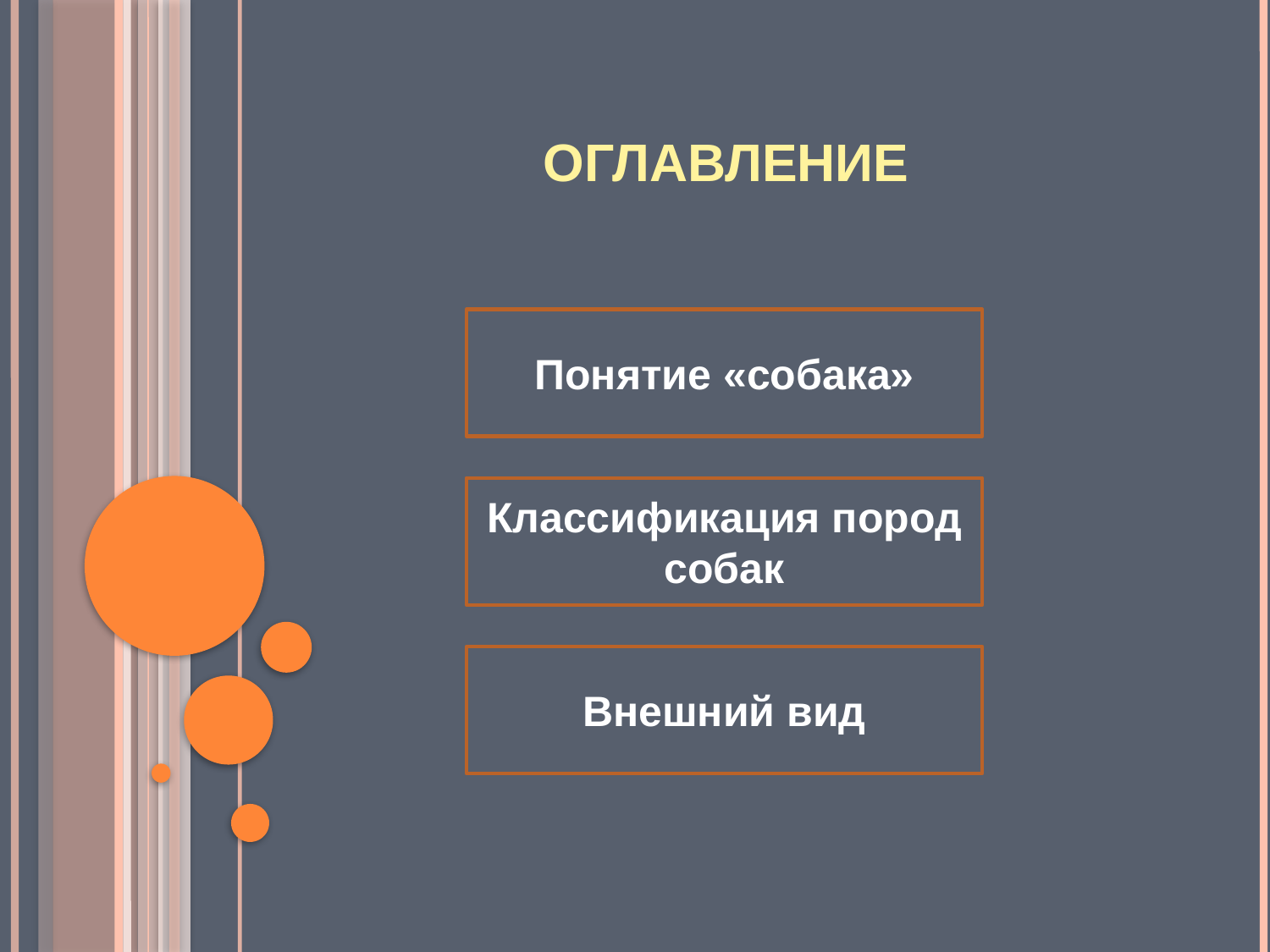

# ОГЛАВЛЕНИЕ
Понятие «собака»
Классификация пород собак
Внешний вид